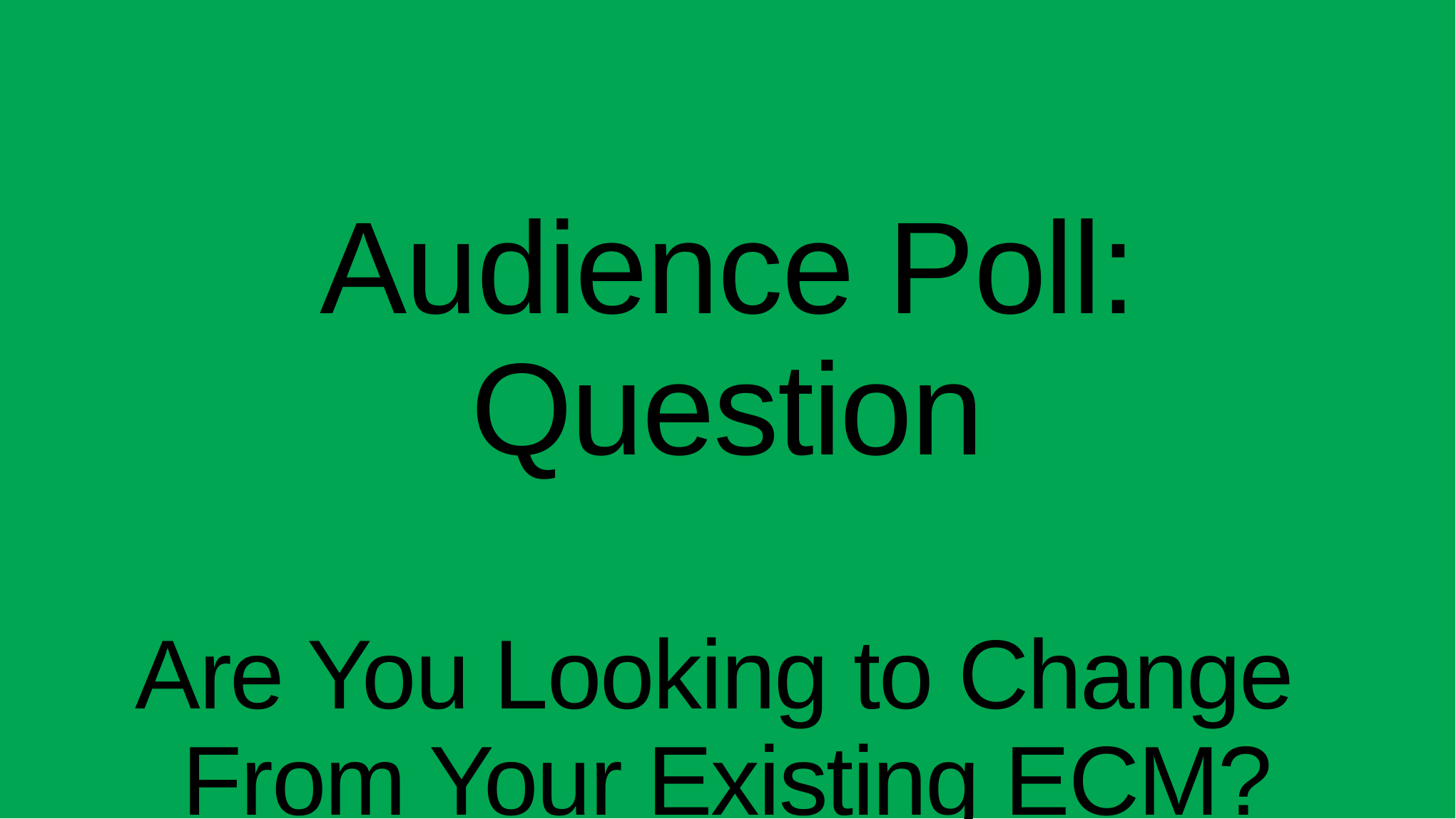

# Audience Poll: Question Are You Looking to Change From Your Existing ECM?